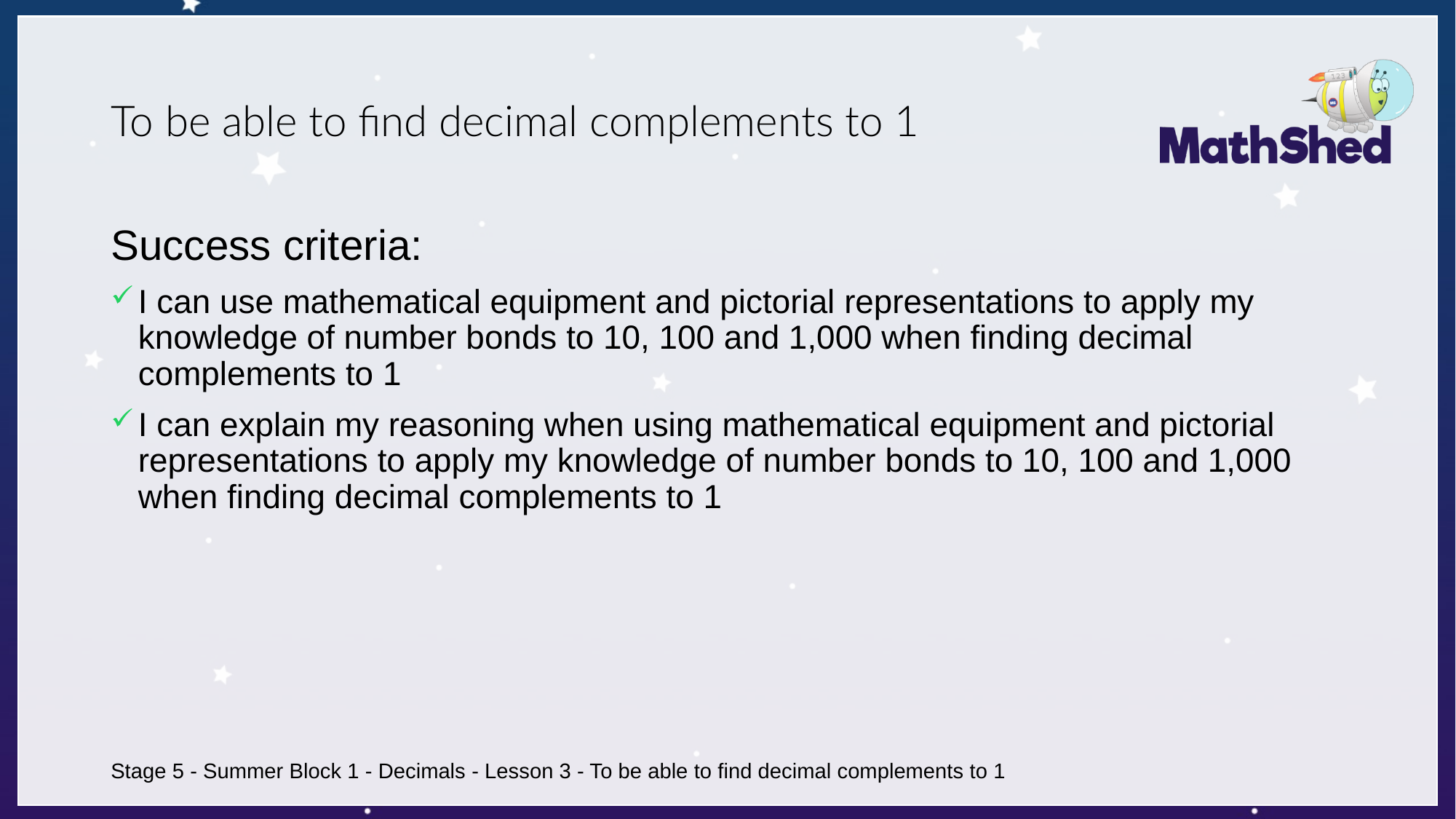

# To be able to find decimal complements to 1
Success criteria:
I can use mathematical equipment and pictorial representations to apply my knowledge of number bonds to 10, 100 and 1,000 when finding decimal complements to 1
I can explain my reasoning when using mathematical equipment and pictorial representations to apply my knowledge of number bonds to 10, 100 and 1,000 when finding decimal complements to 1
Stage 5 - Summer Block 1 - Decimals - Lesson 3 - To be able to find decimal complements to 1